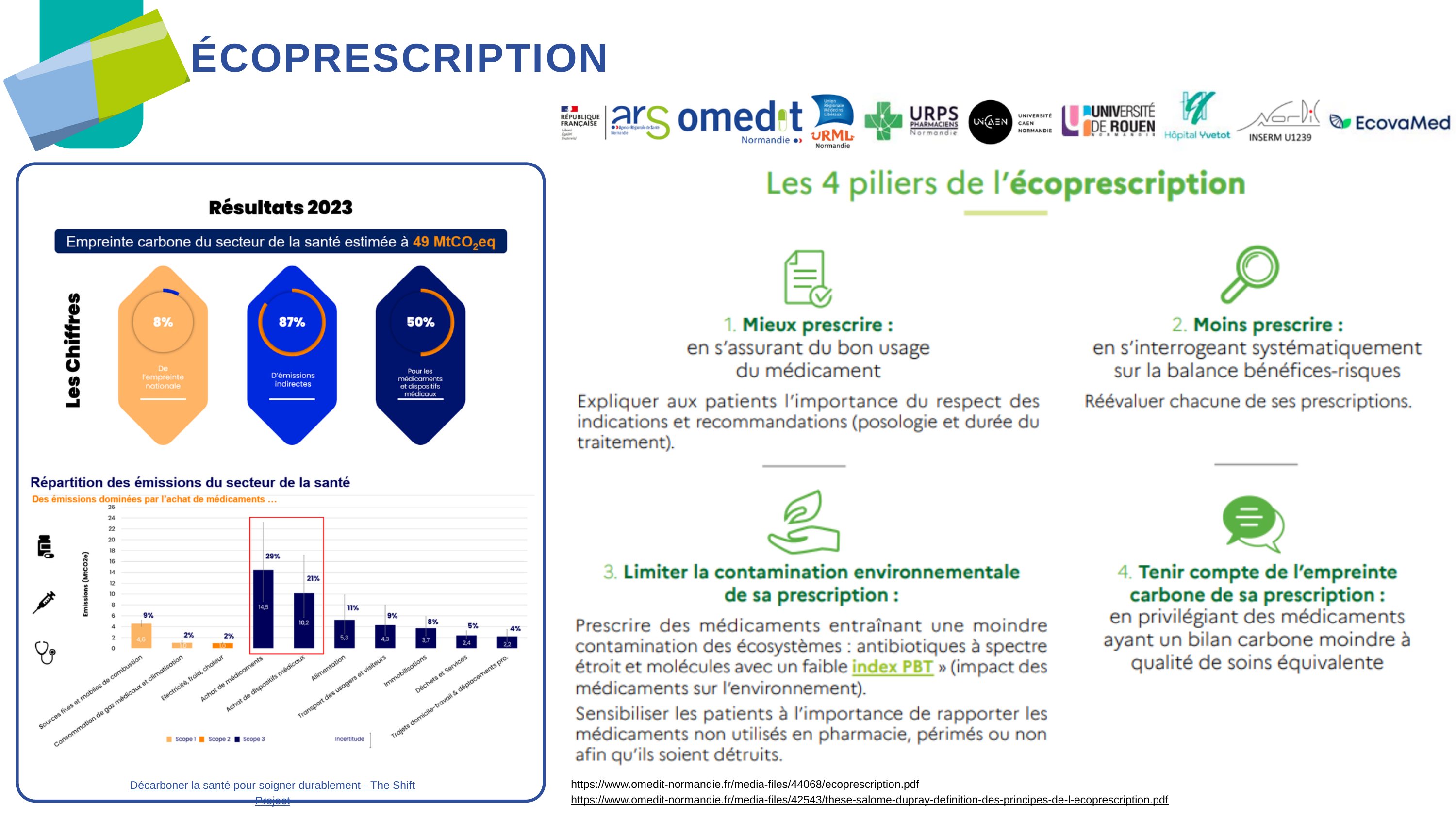

ÉCOPRESCRIPTION

https://www.omedit-normandie.fr/media-files/44068/ecoprescription.pdf
https://www.omedit-normandie.fr/media-files/42543/these-salome-dupray-definition-des-principes-de-l-ecoprescription.pdf
Décarboner la santé pour soigner durablement - The Shift Project